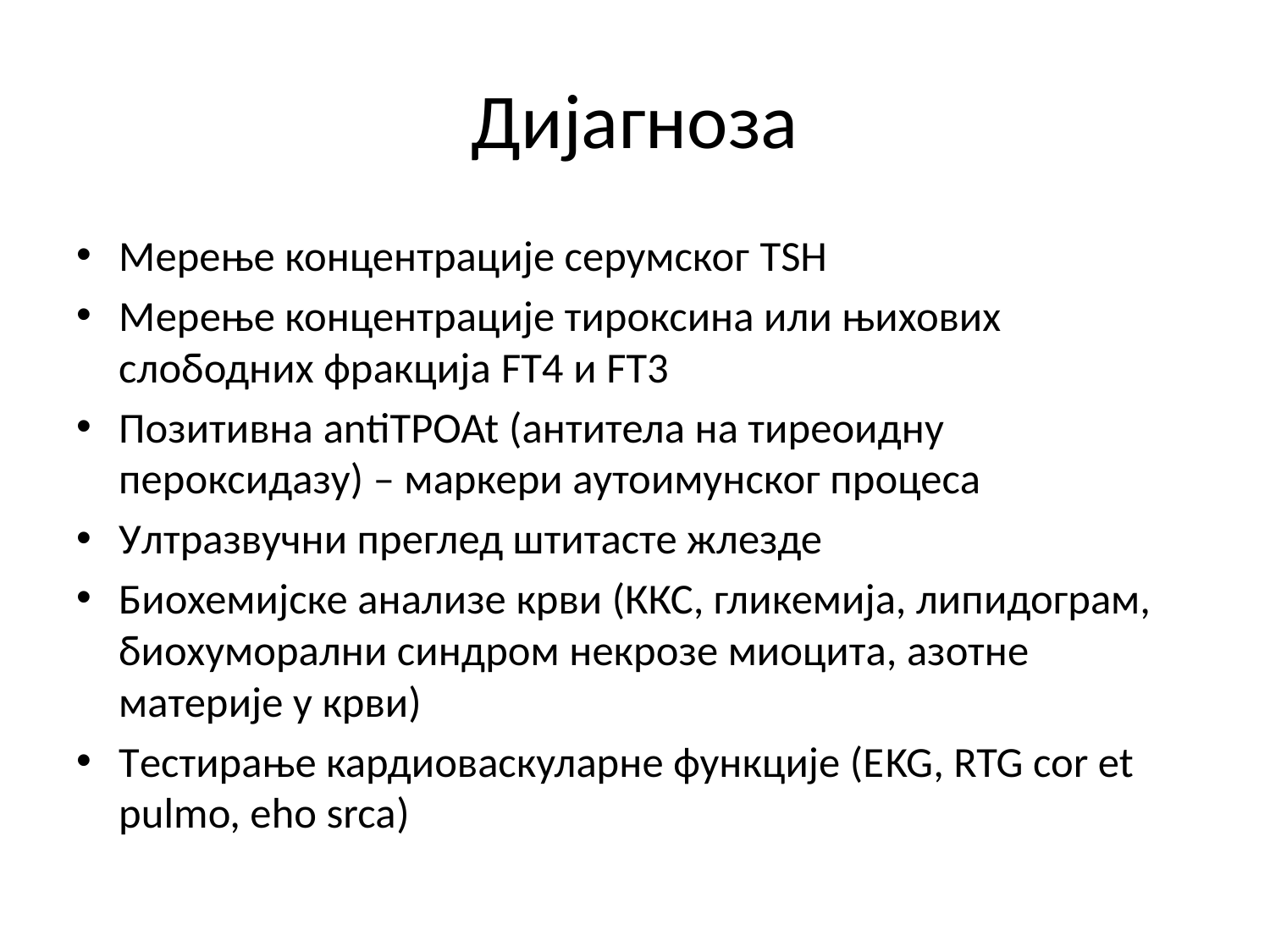

# Дијагноза
Мерење концентрације серумског TSH
Мерење концентрације тироксина или њихових слободних фракција FT4 и FT3
Позитивна antiTPOAt (антитела на тиреоидну пероксидазу) – маркери аутоимунског процеса
Ултразвучни преглед штитасте жлезде
Биохемијске анализе крви (ККС, гликемија, липидограм, биохуморални синдром некрозе миоцита, азотне материје у крви)
Тестирање кардиоваскуларне функције (ЕKG, RTG cor et pulmo, eho srca)